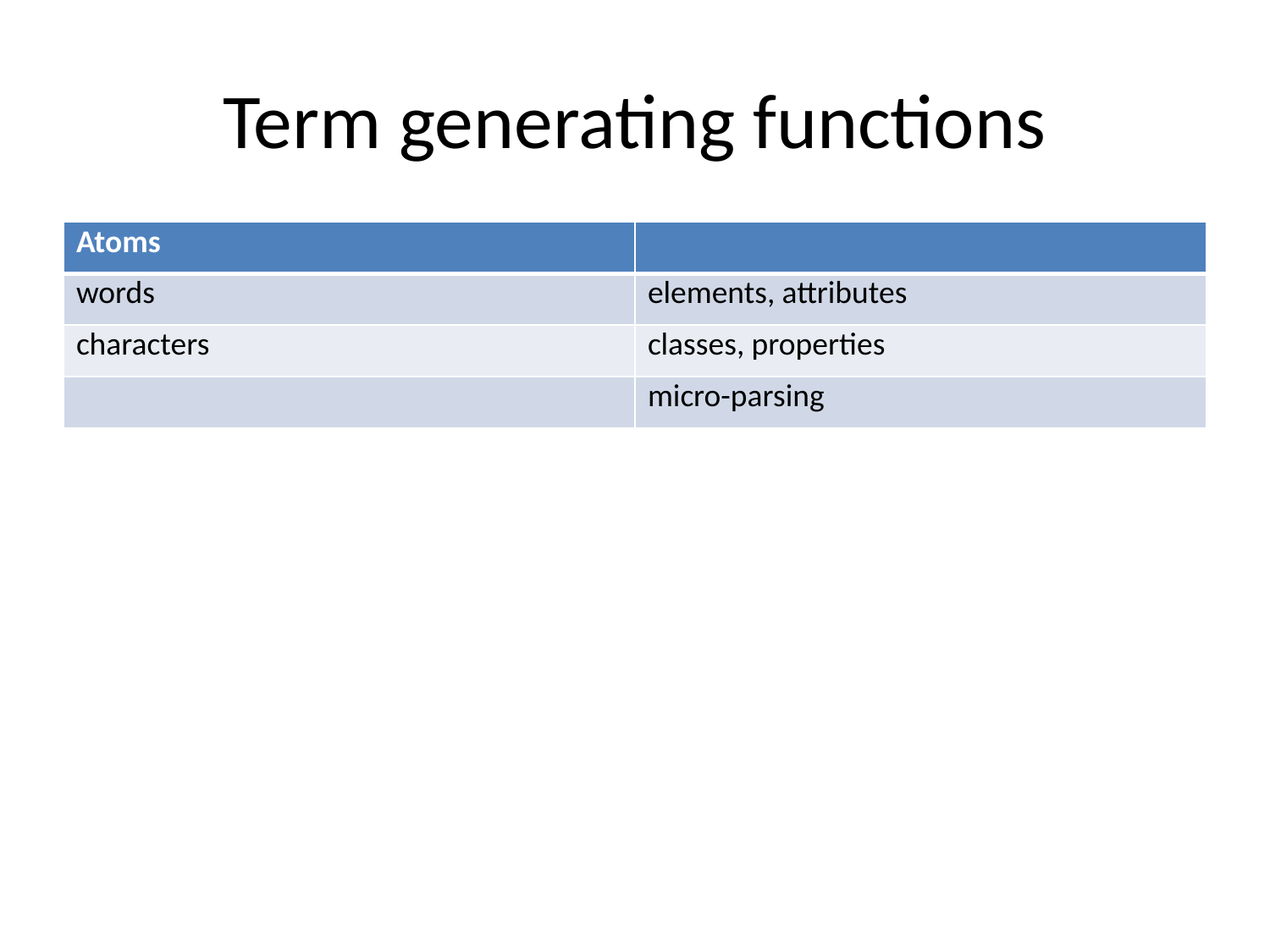

# Term generating functions
| Atoms |  |
| --- | --- |
| words | elements, attributes |
| characters | classes, properties |
|  | micro-parsing |